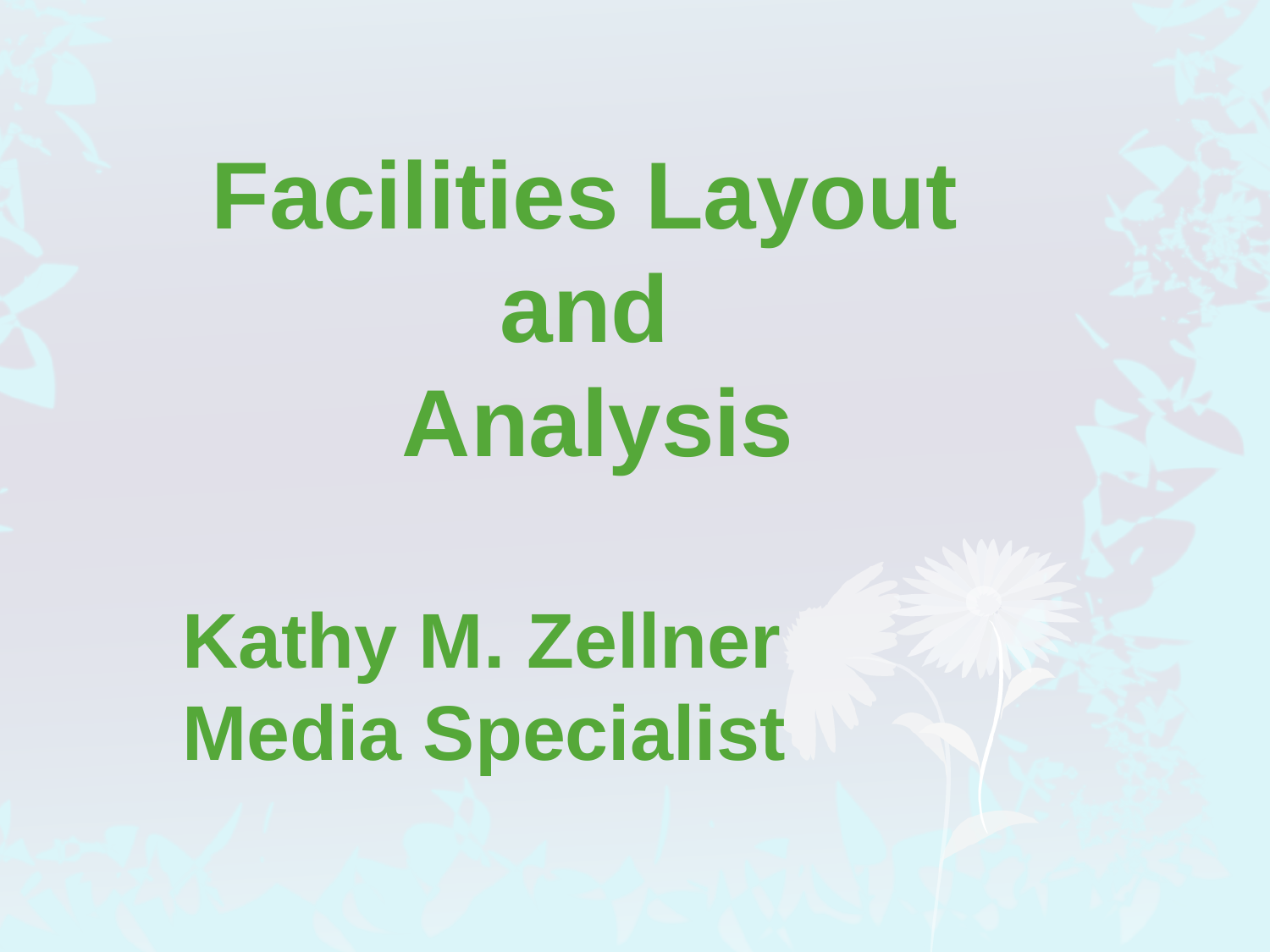

Facilities Layout
and
Analysis

Kathy M. Zellner
Media Specialist